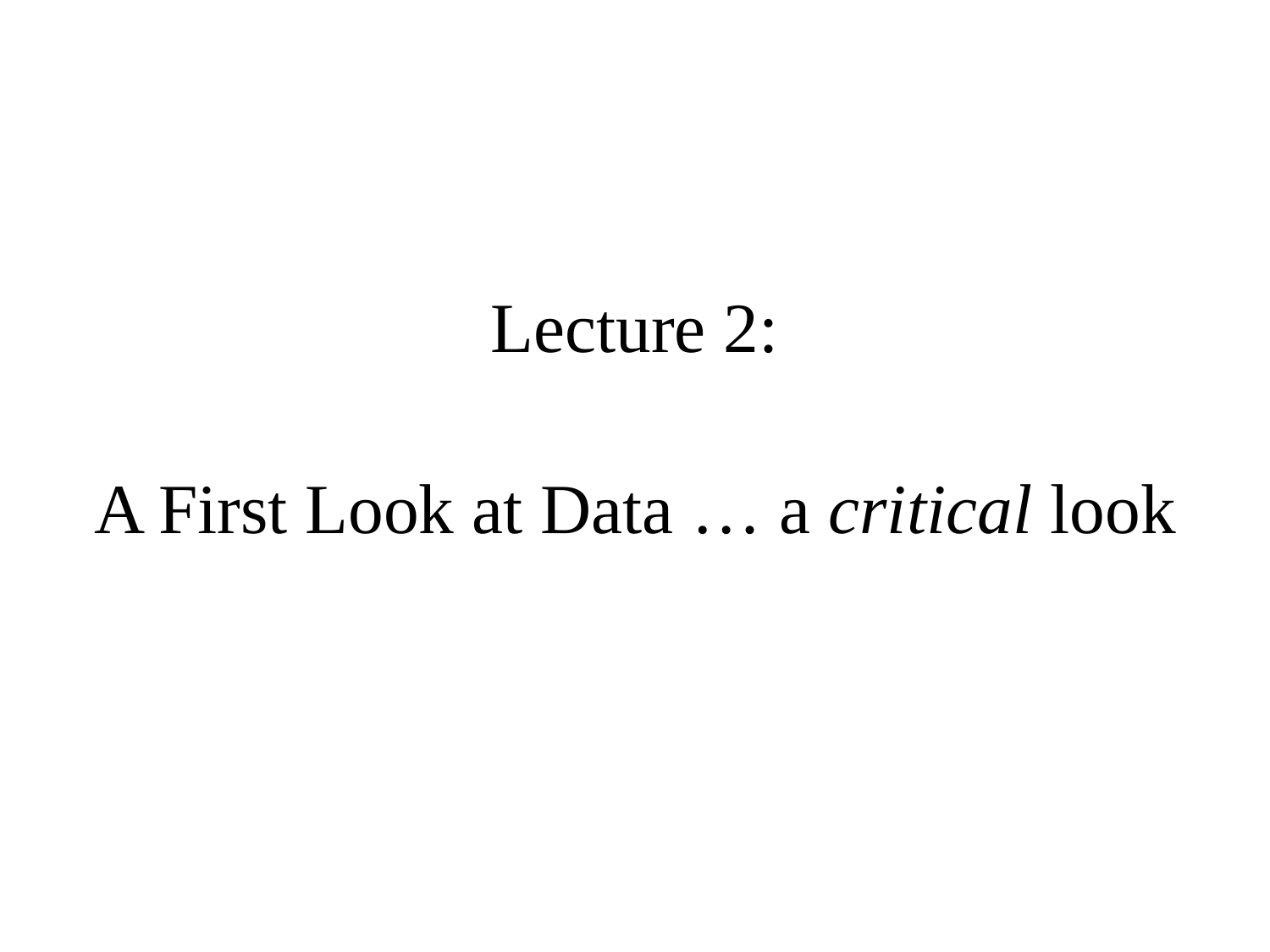

Lecture 2:

A First Look at Data … a critical look